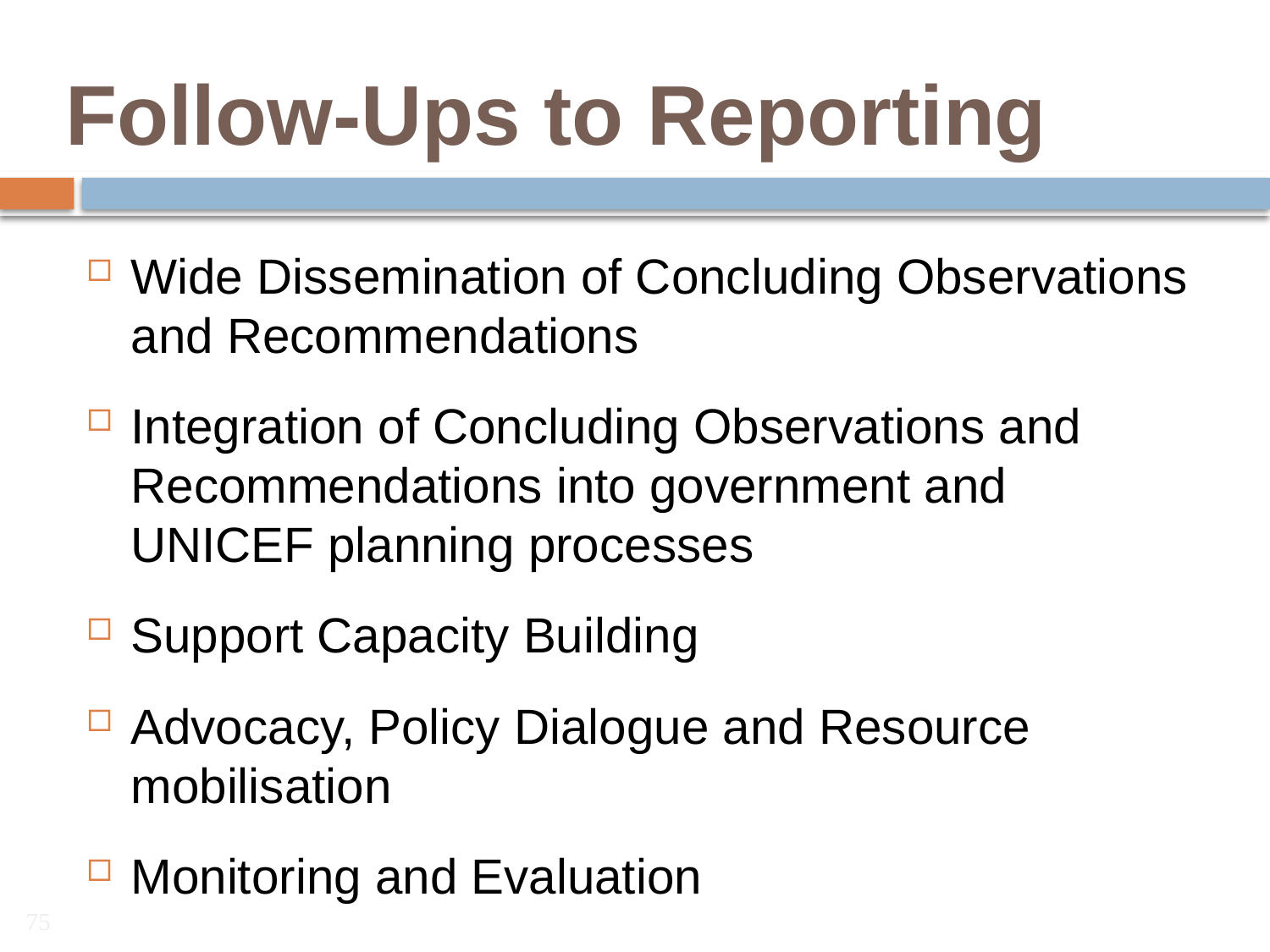

# Follow-Ups to Reporting
Wide Dissemination of Concluding Observations and Recommendations
Integration of Concluding Observations and      Recommendations into government and           UNICEF planning processes
Support Capacity Building
Advocacy, Policy Dialogue and Resource         mobilisation
Monitoring and Evaluation

75